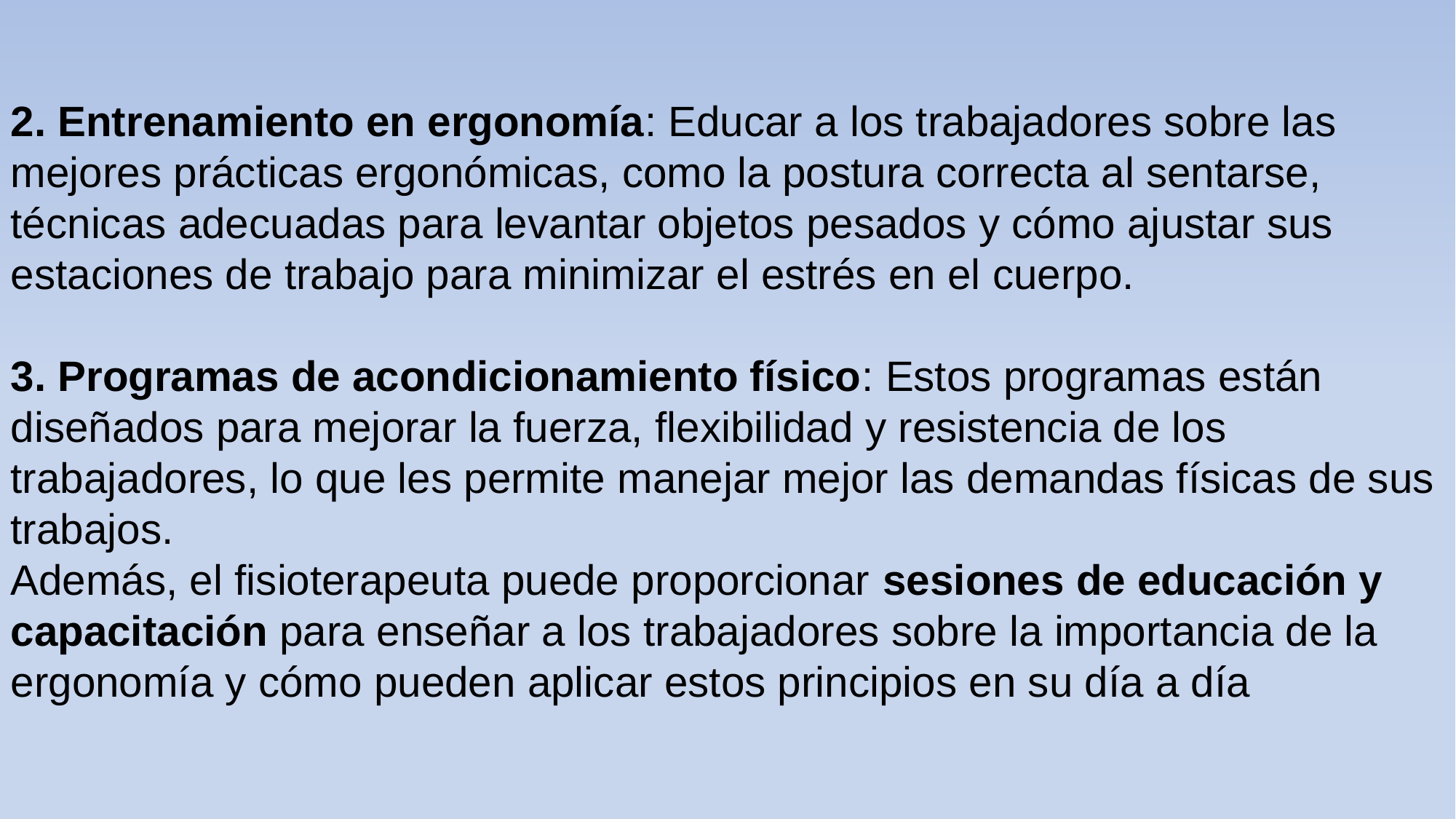

2. Entrenamiento en ergonomía: Educar a los trabajadores sobre las mejores prácticas ergonómicas, como la postura correcta al sentarse, técnicas adecuadas para levantar objetos pesados y cómo ajustar sus estaciones de trabajo para minimizar el estrés en el cuerpo.

3. Programas de acondicionamiento físico: Estos programas están diseñados para mejorar la fuerza, flexibilidad y resistencia de los trabajadores, lo que les permite manejar mejor las demandas físicas de sus trabajos.
Además, el fisioterapeuta puede proporcionar sesiones de educación y capacitación para enseñar a los trabajadores sobre la importancia de la ergonomía y cómo pueden aplicar estos principios en su día a día